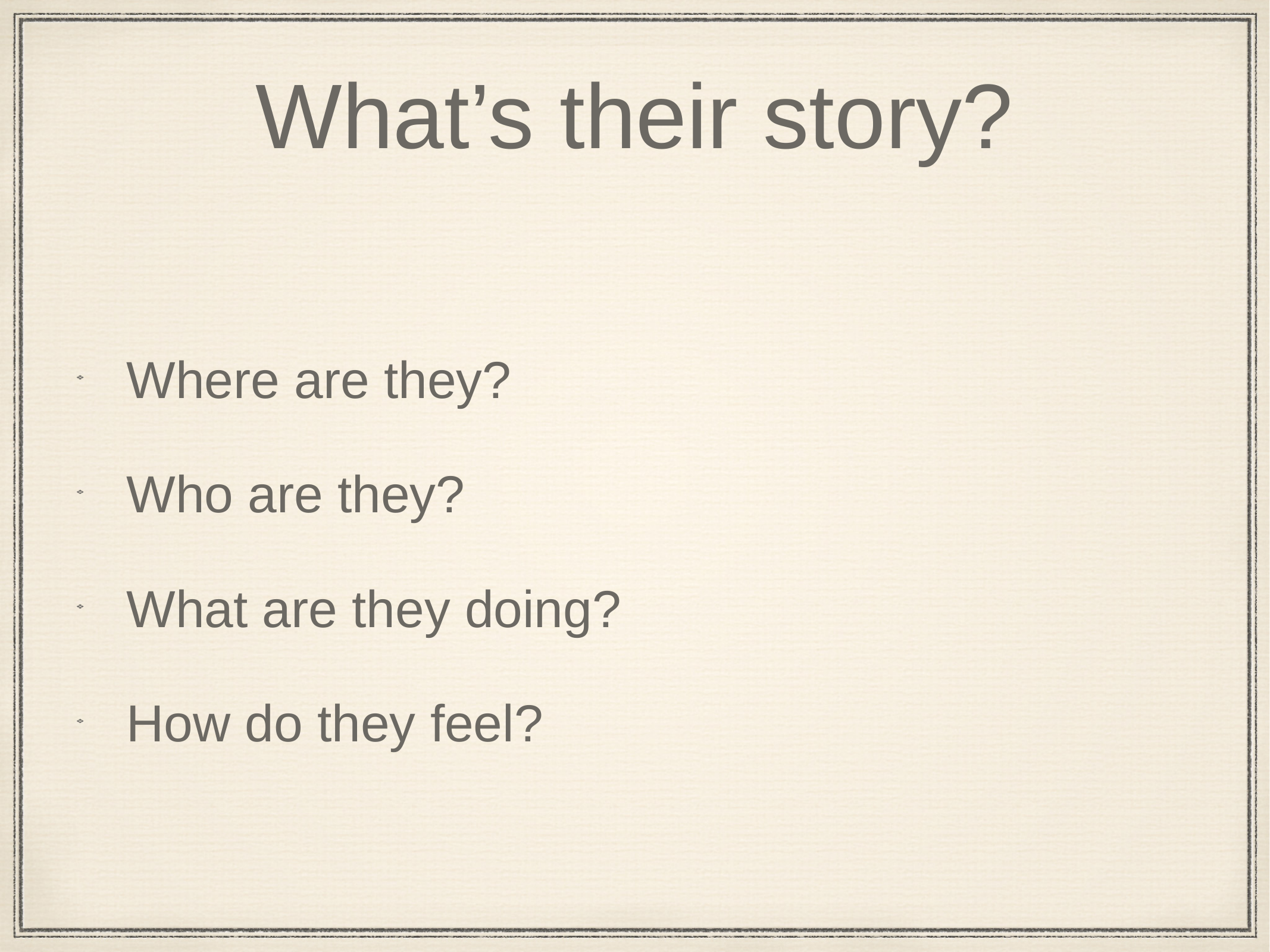

# What’s their story?
Where are they?
Who are they?
What are they doing?
How do they feel?